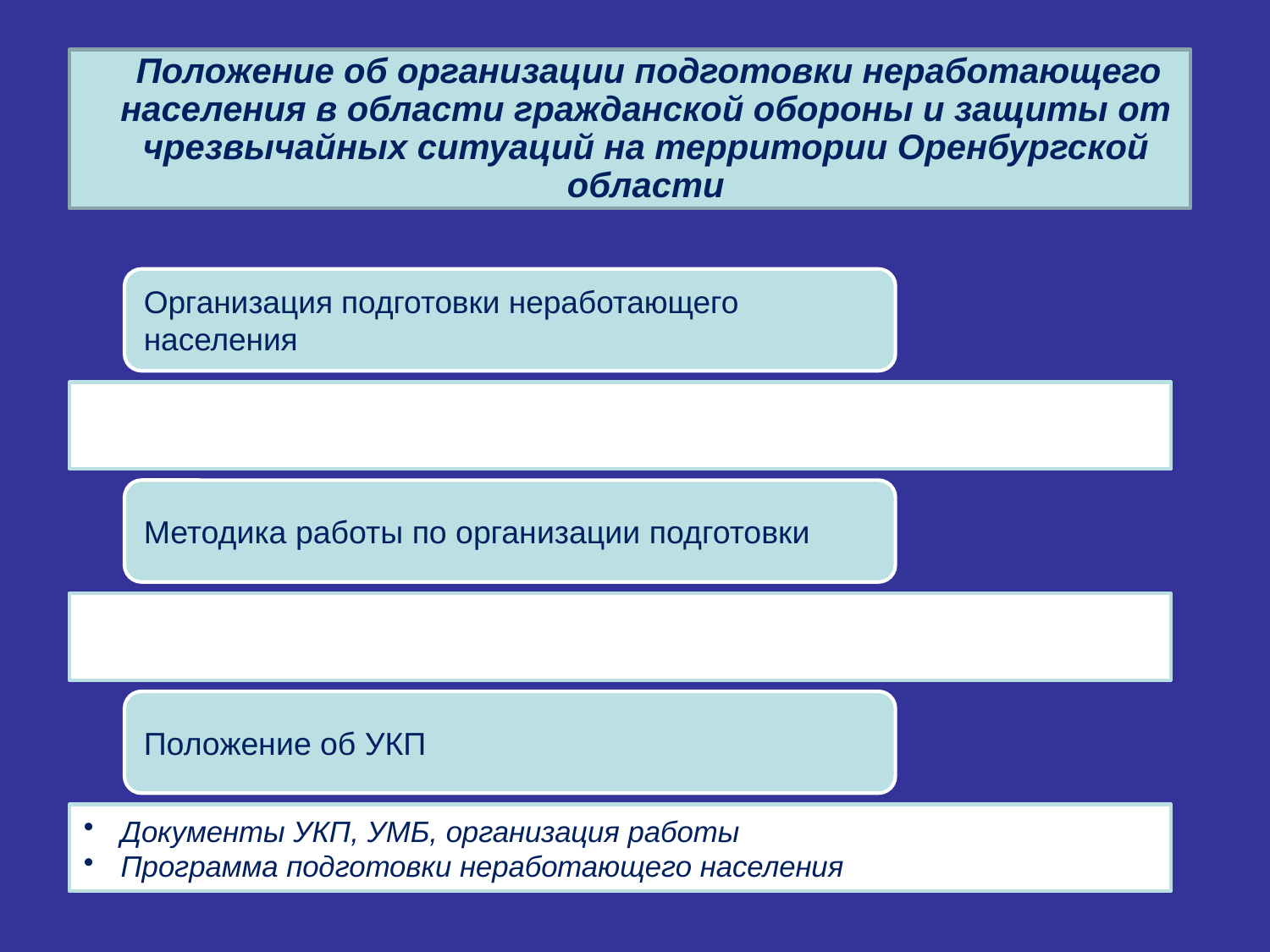

Положение об организации подготовки неработающего населения в области гражданской обороны и защиты от чрезвычайных ситуаций на территории Оренбургской области
Организация подготовки неработающего населения
Методика работы по организации подготовки
Положение об УКП
Документы УКП, УМБ, организация работы
Программа подготовки неработающего населения